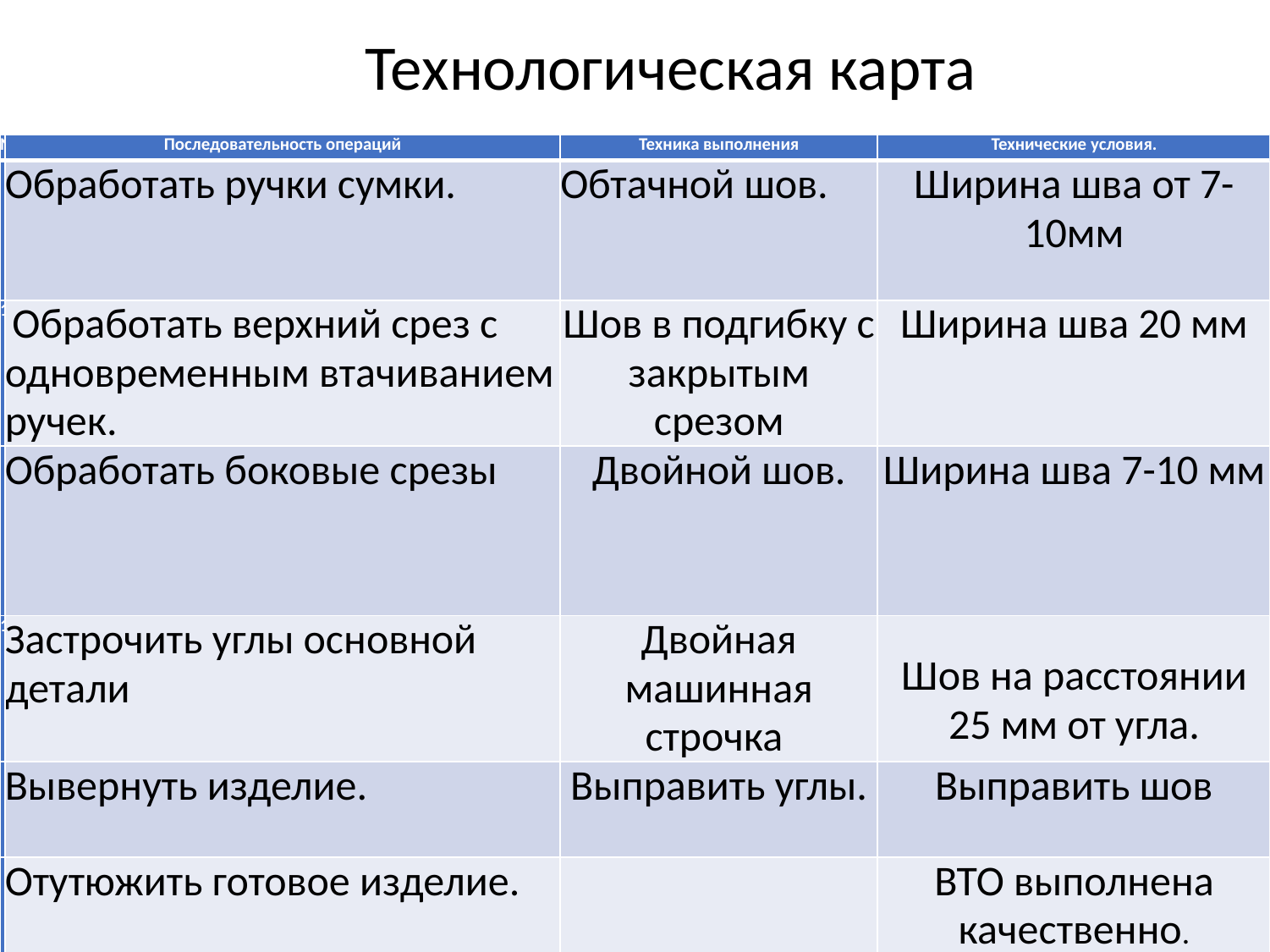

Технологическая карта
| № | Последовательность операций | Техника выполнения | Технические условия. |
| --- | --- | --- | --- |
|  | Обработать ручки сумки. | Обтачной шов. | Ширина шва от 7-10мм |
|  | Обработать верхний срез с одновременным втачиванием ручек. | Шов в подгибку с закрытым срезом | Ширина шва 20 мм |
|  | Обработать боковые срезы | Двойной шов. | Ширина шва 7-10 мм |
|  | Застрочить углы основной детали | Двойная машинная строчка | Шов на расстоянии 25 мм от угла. |
|  | Вывернуть изделие. | Выправить углы. | Выправить шов |
|  | Отутюжить готовое изделие. |  | ВТО выполнена качественно. |
|  |  |  |  |